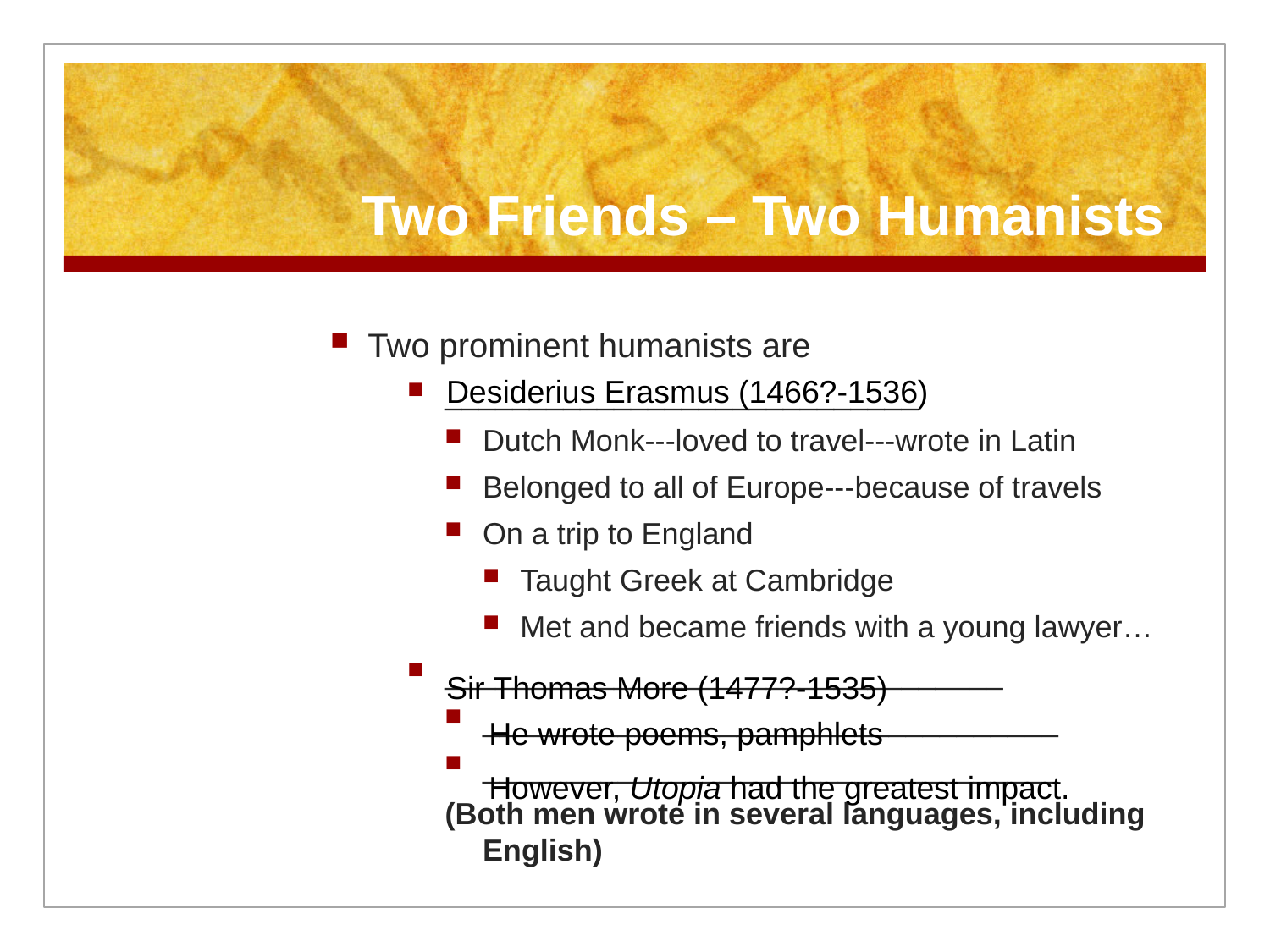

# Two Friends – Two Humanists
Two prominent humanists are
____________________________
Dutch Monk---loved to travel---wrote in Latin
Belonged to all of Europe---because of travels
On a trip to England
Taught Greek at Cambridge
Met and became friends with a young lawyer…
_________________________________
__________________________________
__________________________________
(Both men wrote in several languages, including English)
Desiderius Erasmus (1466?-1536)

Sir Thomas More (1477?-1535)

He wrote poems, pamphlets

However, Utopia had the greatest impact.